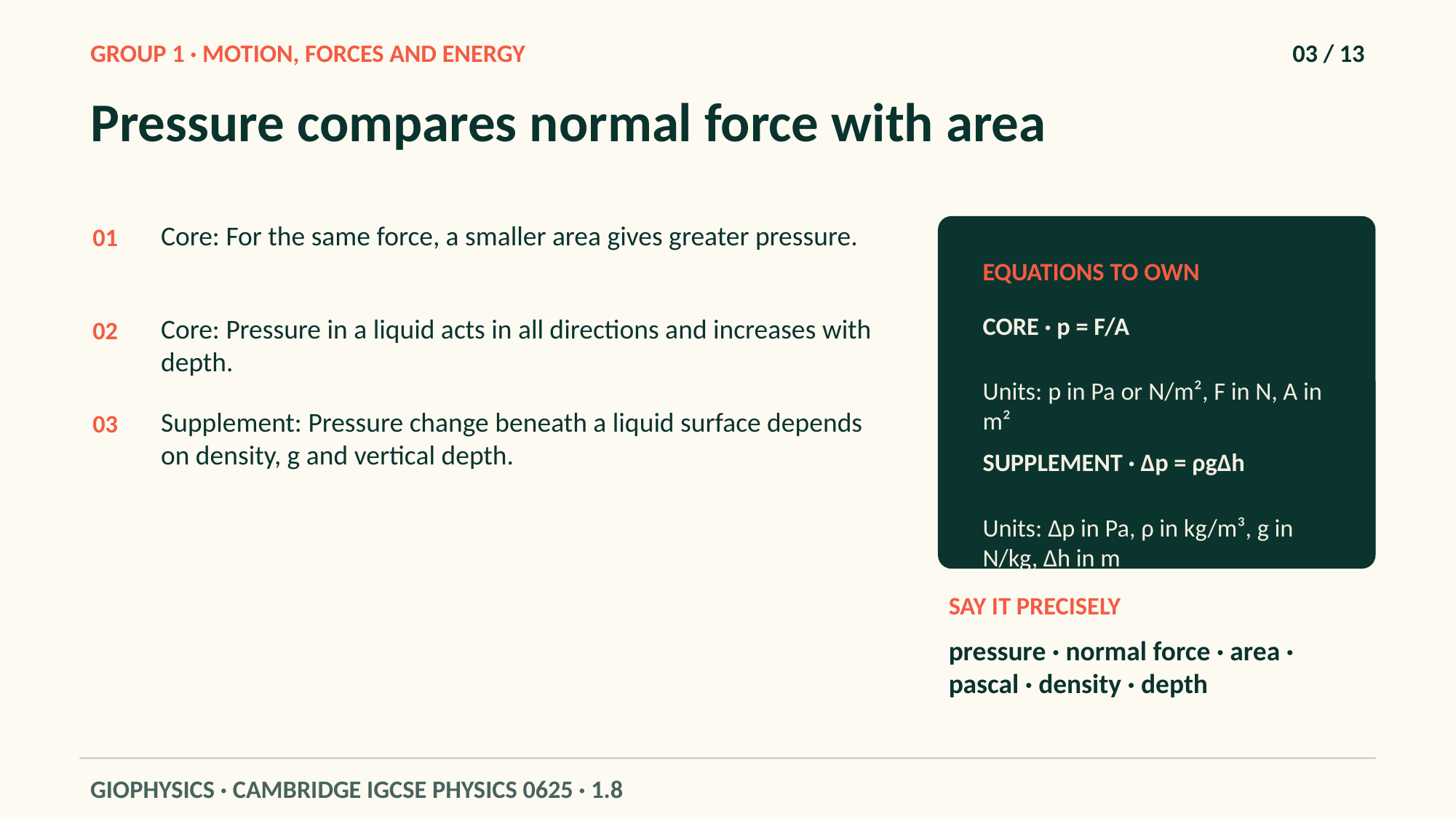

GROUP 1 · MOTION, FORCES AND ENERGY
03 / 13
Pressure compares normal force with area
Core: For the same force, a smaller area gives greater pressure.
01

EQUATIONS TO OWN
CORE · p = F/A
Core: Pressure in a liquid acts in all directions and increases with depth.
02
Units: p in Pa or N/m², F in N, A in m²
Supplement: Pressure change beneath a liquid surface depends on density, g and vertical depth.
03
SUPPLEMENT · Δp = ρgΔh
Units: Δp in Pa, ρ in kg/m³, g in N/kg, Δh in m
SAY IT PRECISELY
pressure · normal force · area · pascal · density · depth

GIOPHYSICS · CAMBRIDGE IGCSE PHYSICS 0625 · 1.8